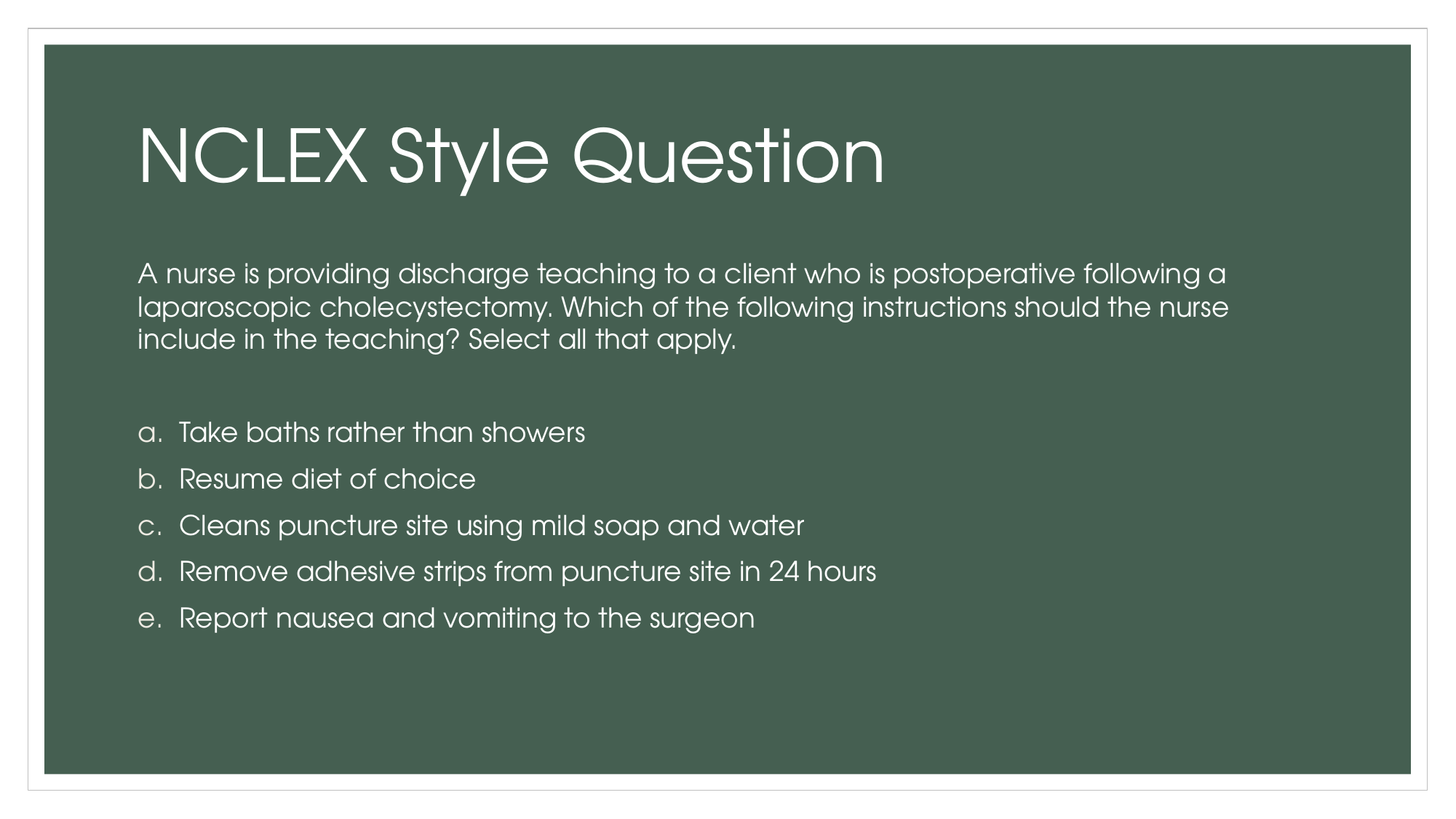

# NCLEX Style Question
A nurse is providing discharge teaching to a client who is postoperative following a laparoscopic cholecystectomy. Which of the following instructions should the nurse include in the teaching? Select all that apply.

Take baths rather than showers
Resume diet of choice
Cleans puncture site using mild soap and water
Remove adhesive strips from puncture site in 24 hours
Report nausea and vomiting to the surgeon